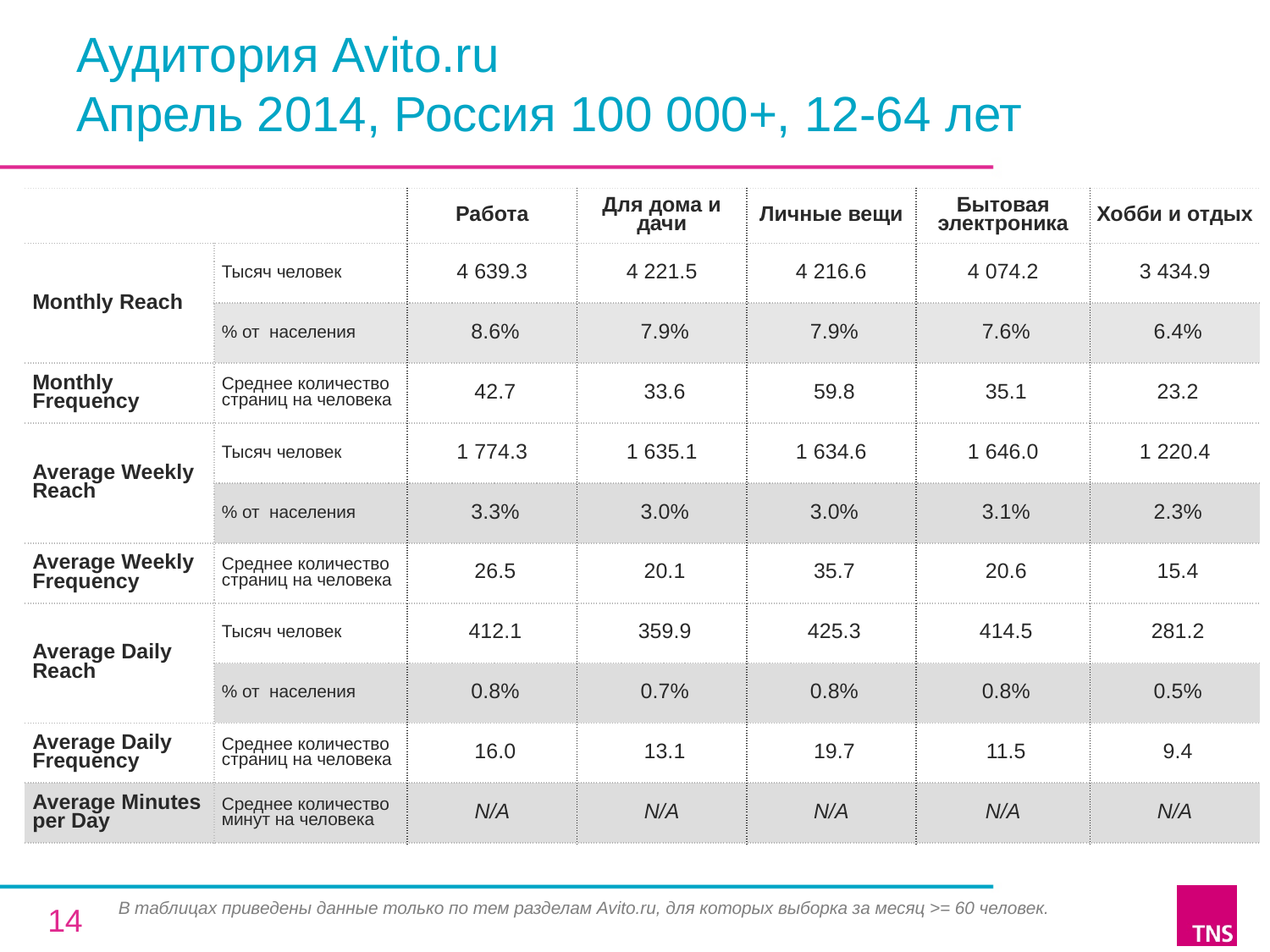

# Аудитория Avito.ru Апрель 2014, Россия 100 000+, 12-64 лет
|  |  | Работа | Для дома и дачи | Личные вещи | Бытовая электроника | Хобби и отдых |
| --- | --- | --- | --- | --- | --- | --- |
| Monthly Reach | Тысяч человек | 4 639.3 | 4 221.5 | 4 216.6 | 4 074.2 | 3 434.9 |
|  | % от населения | 8.6% | 7.9% | 7.9% | 7.6% | 6.4% |
| Monthly Frequency | Среднее количество страниц на человека | 42.7 | 33.6 | 59.8 | 35.1 | 23.2 |
| Average Weekly Reach | Тысяч человек | 1 774.3 | 1 635.1 | 1 634.6 | 1 646.0 | 1 220.4 |
|  | % от населения | 3.3% | 3.0% | 3.0% | 3.1% | 2.3% |
| Average Weekly Frequency | Среднее количество страниц на человека | 26.5 | 20.1 | 35.7 | 20.6 | 15.4 |
| Average Daily Reach | Тысяч человек | 412.1 | 359.9 | 425.3 | 414.5 | 281.2 |
|  | % от населения | 0.8% | 0.7% | 0.8% | 0.8% | 0.5% |
| Average Daily Frequency | Среднее количество страниц на человека | 16.0 | 13.1 | 19.7 | 11.5 | 9.4 |
| Average Minutes per Day | Среднее количество минут на человека | N/A | N/A | N/A | N/A | N/A |
В таблицах приведены данные только по тем разделам Avito.ru, для которых выборка за месяц >= 60 человек.
14